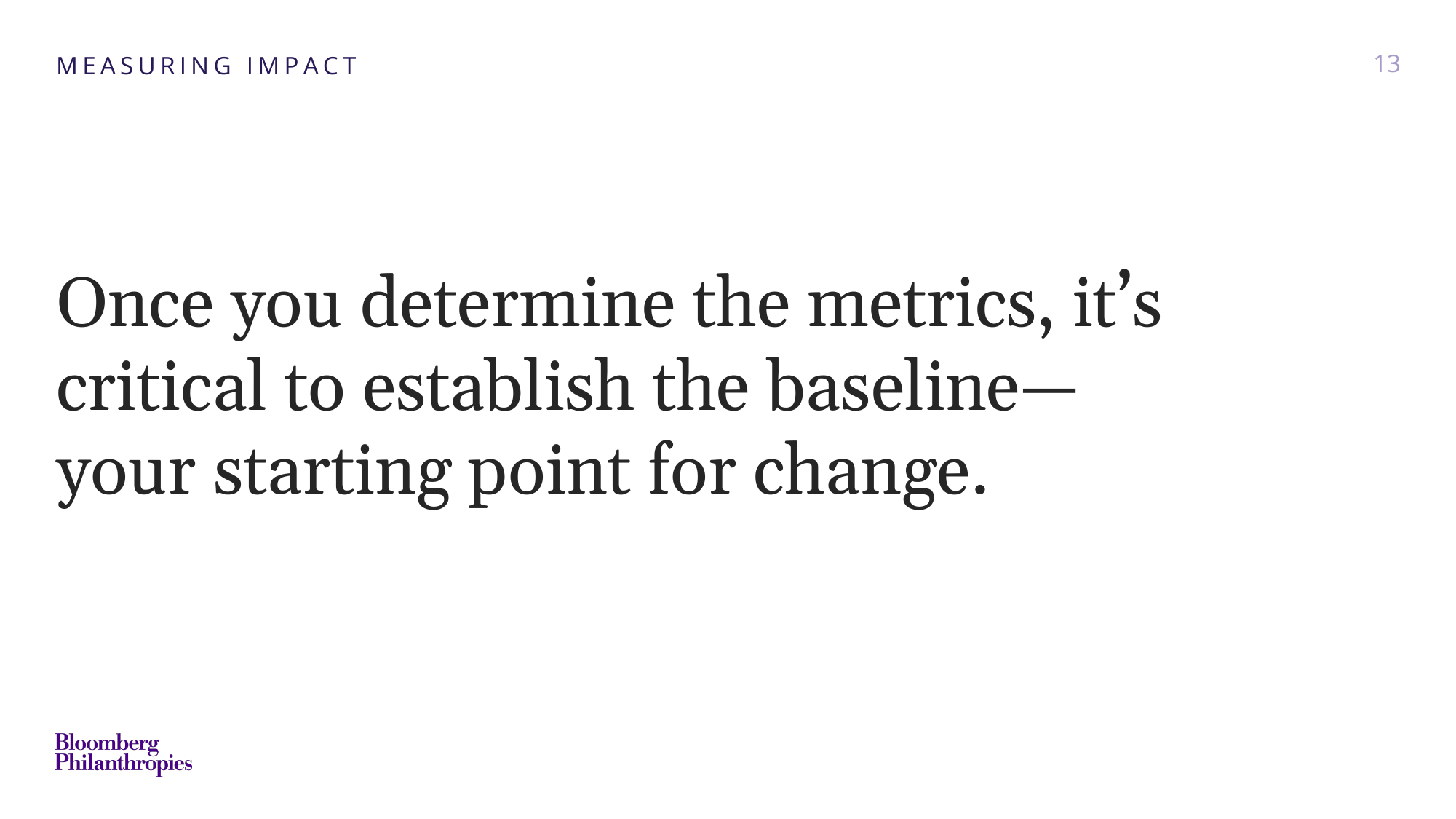

MEASURING IMPACT
13
Once you determine the metrics, it’s critical to establish the baseline—your starting point for change.